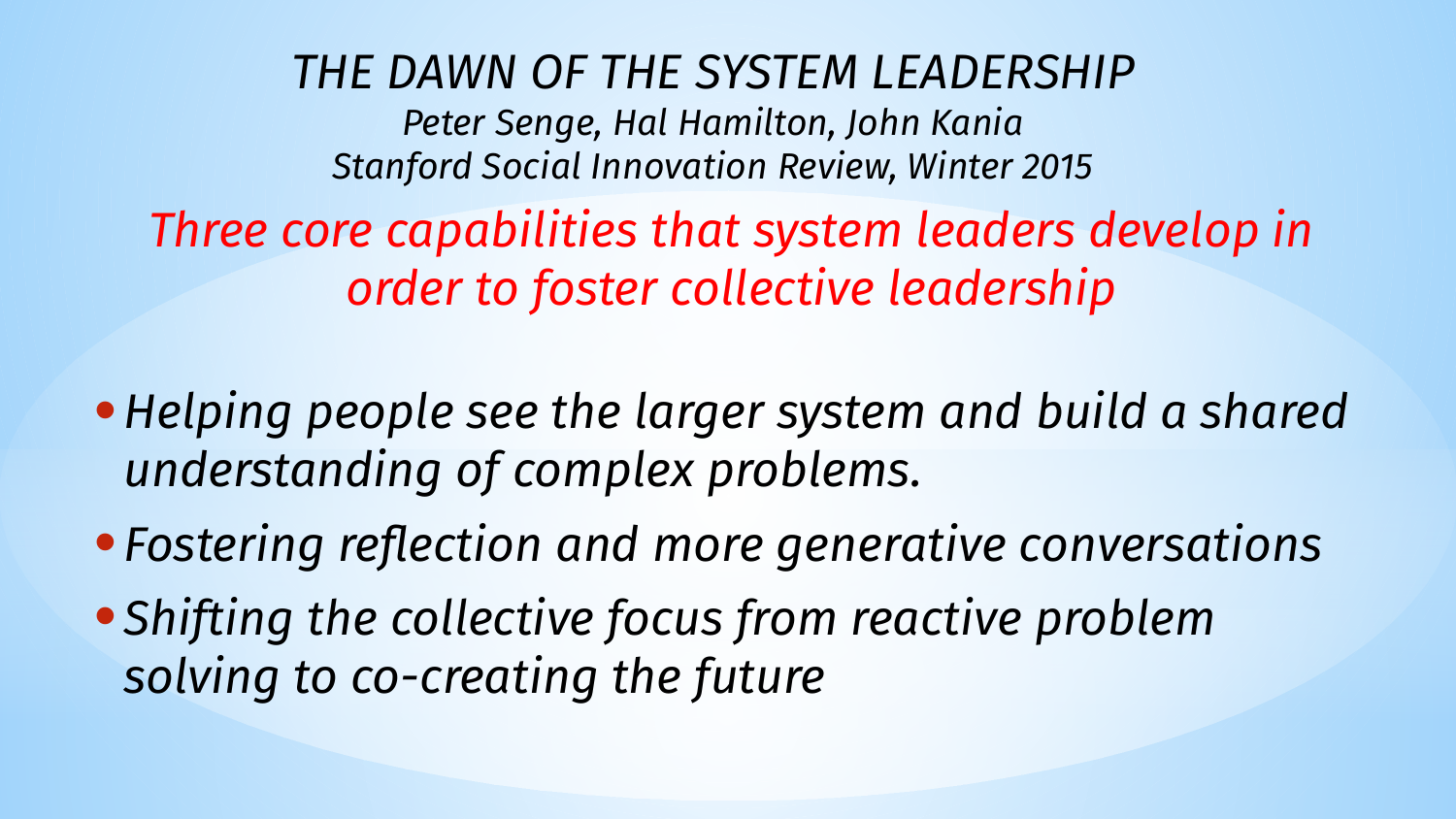

THE DAWN OF THE SYSTEM LEADERSHIP
Peter Senge, Hal Hamilton, John Kania
Stanford Social Innovation Review, Winter 2015
Three core capabilities that system leaders develop in order to foster collective leadership
Helping people see the larger system and build a shared understanding of complex problems.
Fostering reflection and more generative conversations
Shifting the collective focus from reactive problem solving to co-creating the future